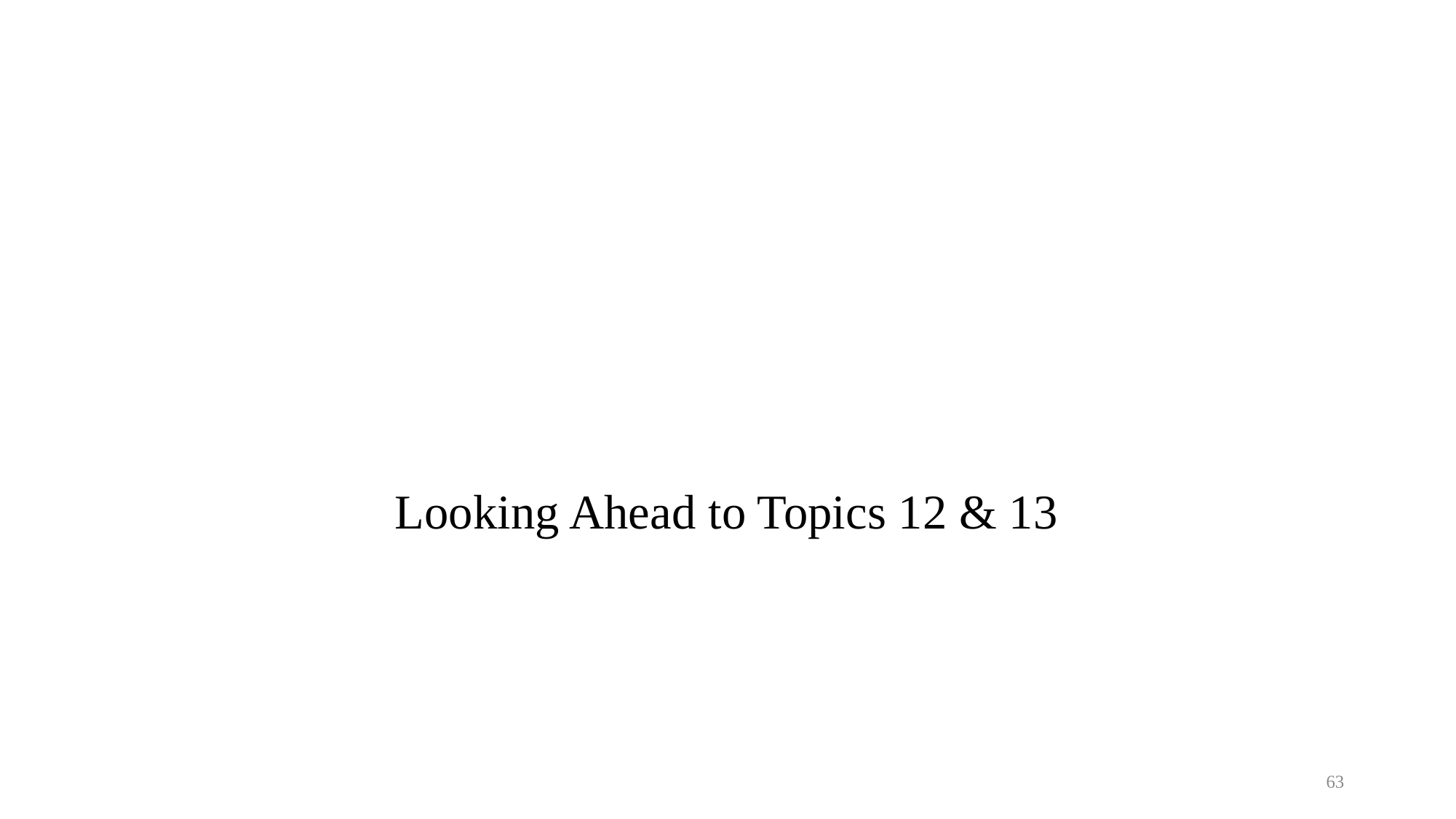

# Looking Ahead to Topics 12 & 13

63